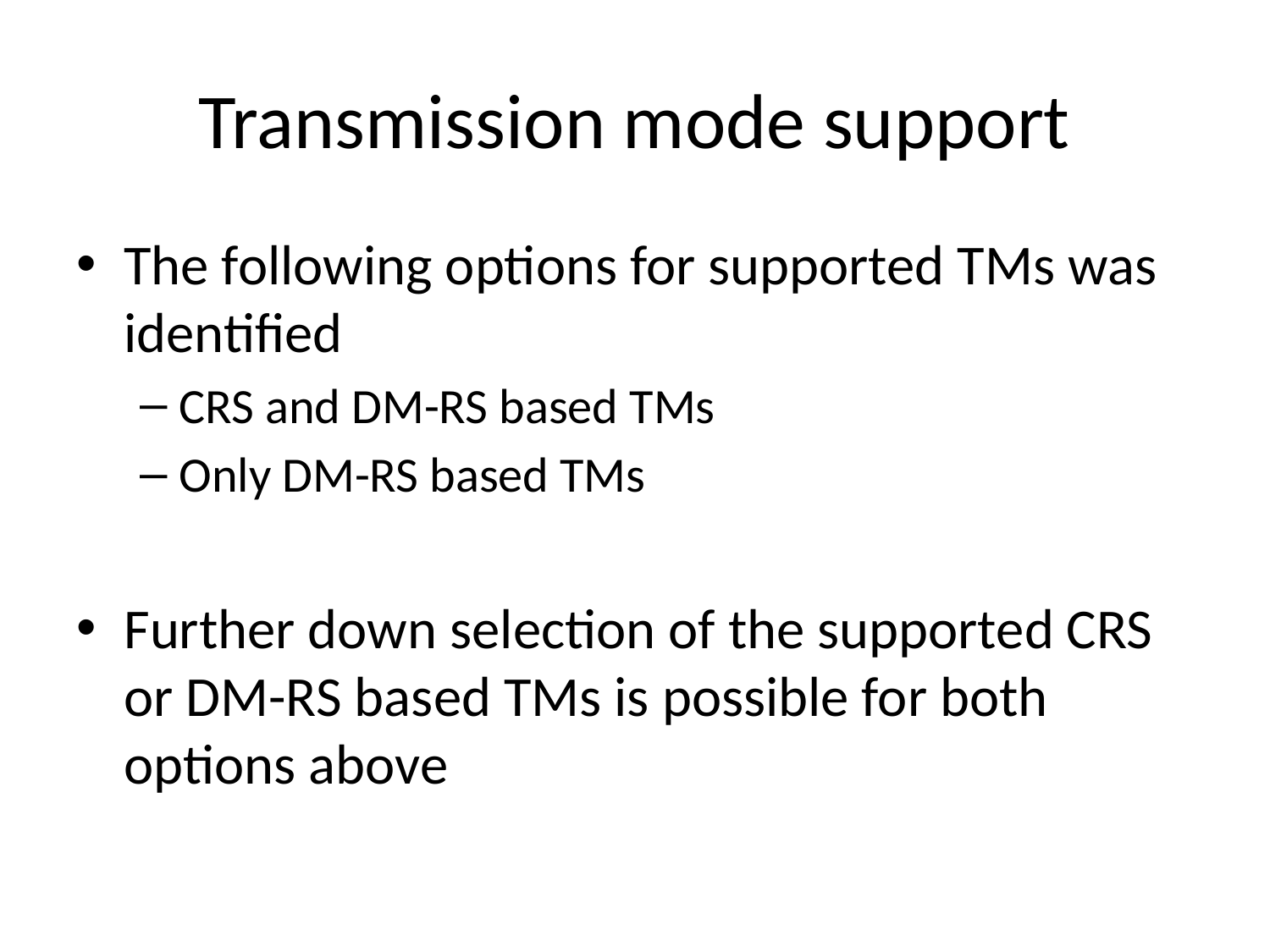

# Transmission mode support
The following options for supported TMs was identified
CRS and DM-RS based TMs
Only DM-RS based TMs

Further down selection of the supported CRS or DM-RS based TMs is possible for both options above